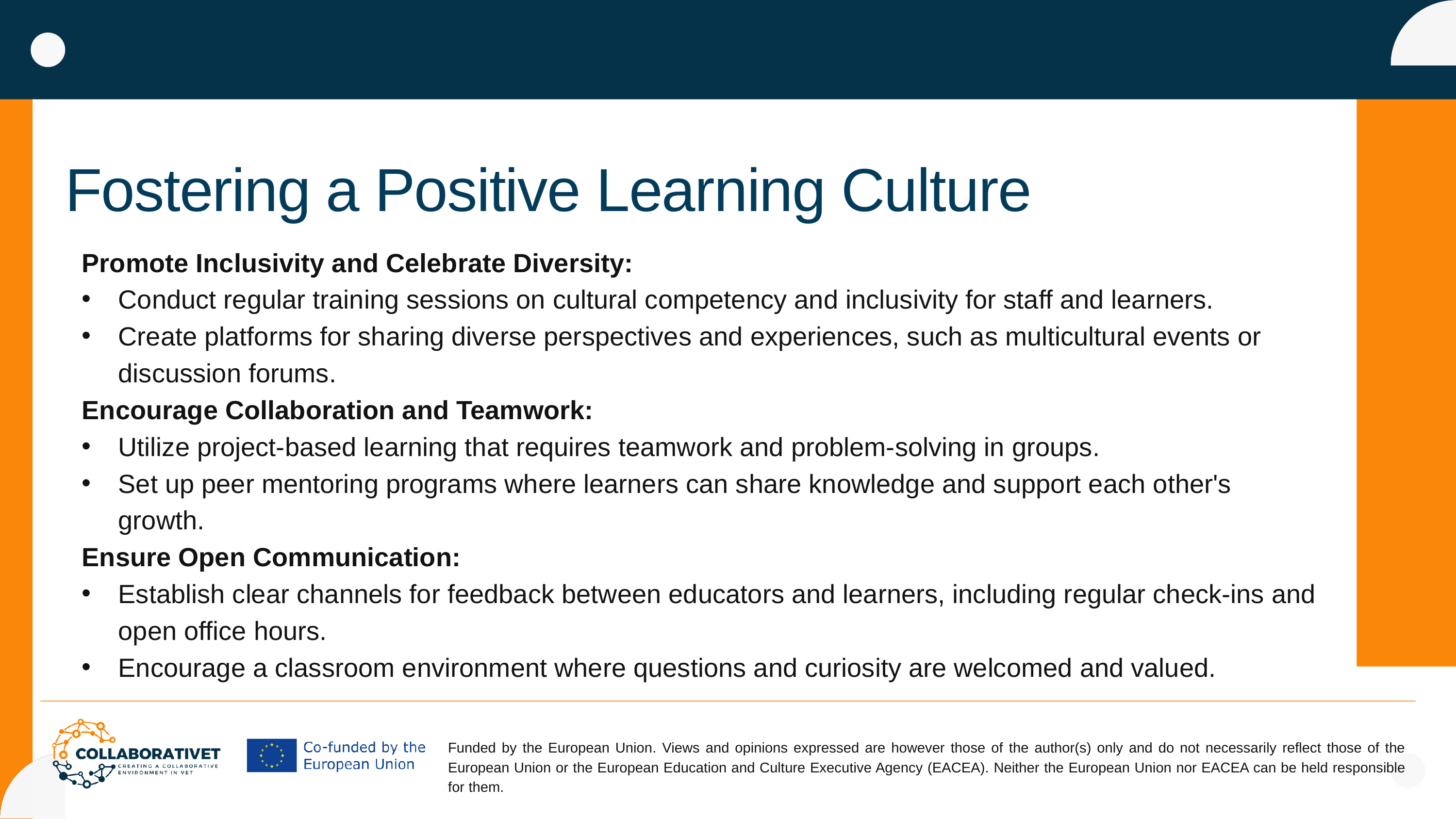

Fostering a Positive Learning Culture
Promote Inclusivity and Celebrate Diversity:
Conduct regular training sessions on cultural competency and inclusivity for staff and learners.
Create platforms for sharing diverse perspectives and experiences, such as multicultural events or discussion forums.
Encourage Collaboration and Teamwork:
Utilize project-based learning that requires teamwork and problem-solving in groups.
Set up peer mentoring programs where learners can share knowledge and support each other's growth.
Ensure Open Communication:
Establish clear channels for feedback between educators and learners, including regular check-ins and open office hours.
Encourage a classroom environment where questions and curiosity are welcomed and valued.

Funded by the European Union. Views and opinions expressed are however those of the author(s) only and do not necessarily reflect those of the European Union or the European Education and Culture Executive Agency (EACEA). Neither the European Union nor EACEA can be held responsible for them.